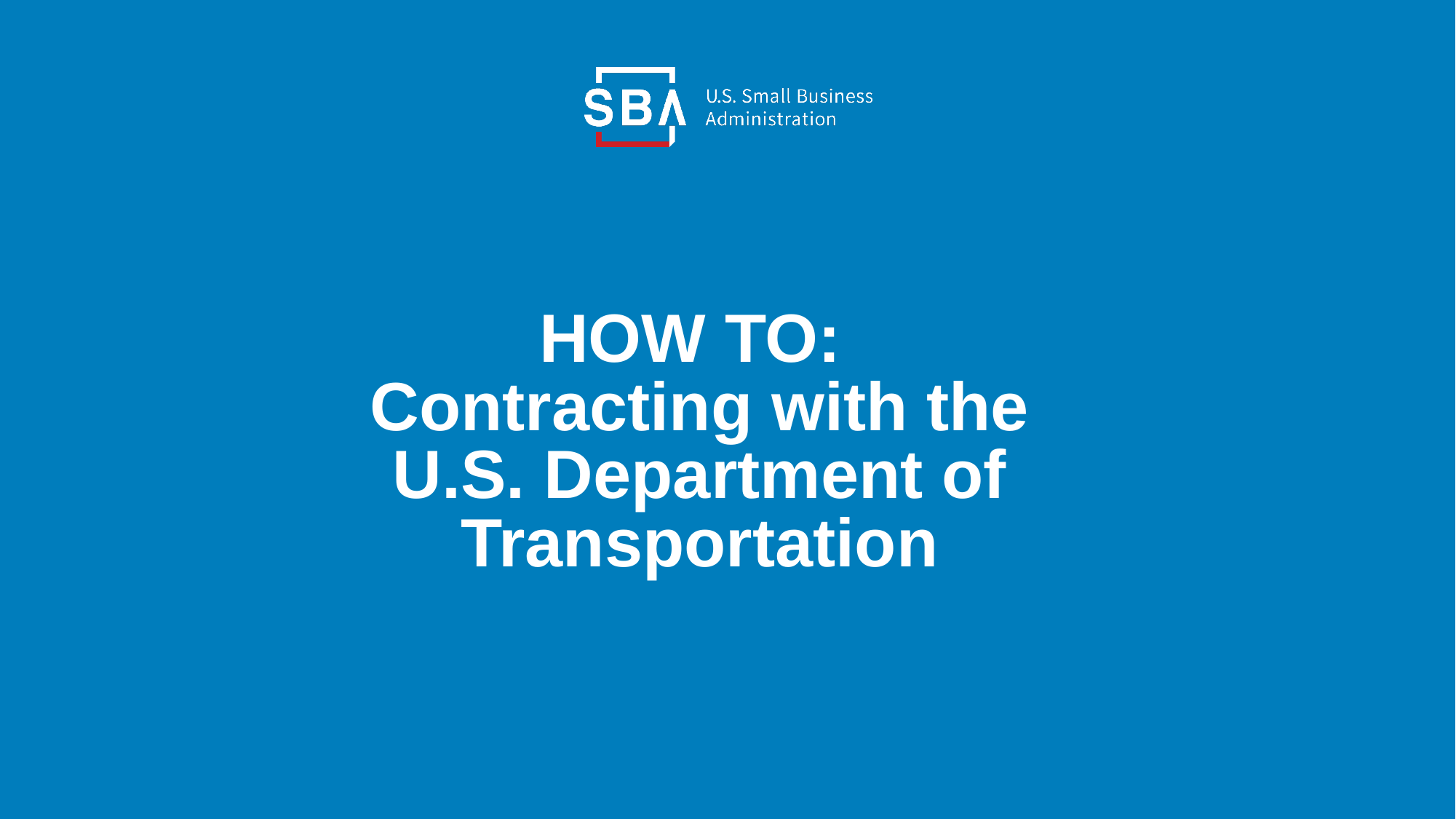

# HOW TO: Contracting with the U.S. Department of Transportation